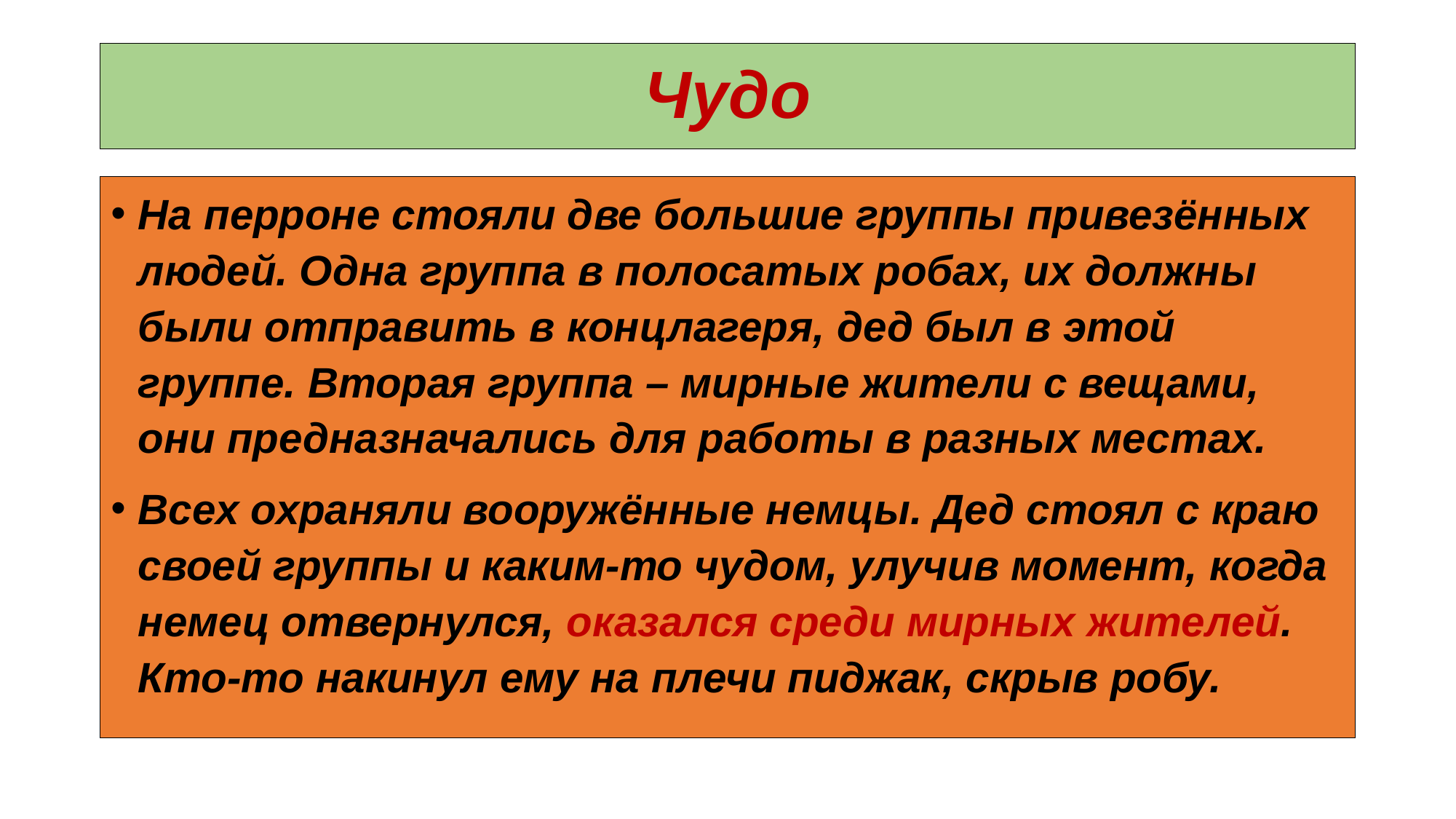

# Чудо
На перроне стояли две большие группы привезённых людей. Одна группа в полосатых робах, их должны были отправить в концлагеря, дед был в этой группе. Вторая группа – мирные жители с вещами, они предназначались для работы в разных местах.
Всех охраняли вооружённые немцы. Дед стоял с краю своей группы и каким-то чудом, улучив момент, когда немец отвернулся, оказался среди мирных жителей. Кто-то накинул ему на плечи пиджак, скрыв робу.